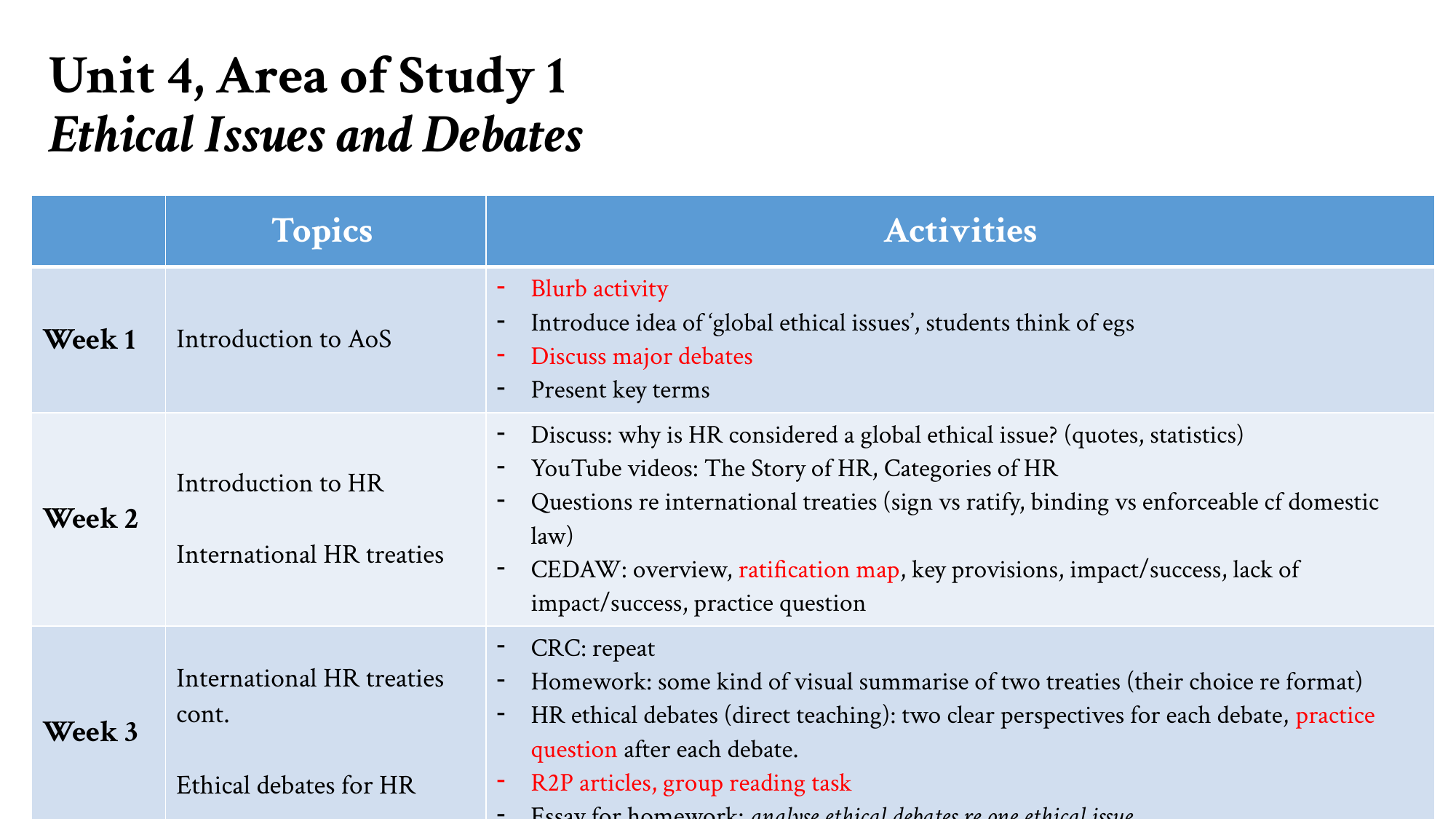

# Unit 4, Area of Study 1 Ethical Issues and Debates
|  | Topics | Activities |
| --- | --- | --- |
| Week 1 | Introduction to AoS | Blurb activity Introduce idea of ‘global ethical issues’, students think of egs Discuss major debates Present key terms |
| Week 2 | Introduction to HR International HR treaties | Discuss: why is HR considered a global ethical issue? (quotes, statistics) YouTube videos: The Story of HR, Categories of HR Questions re international treaties (sign vs ratify, binding vs enforceable cf domestic law) CEDAW: overview, ratification map, key provisions, impact/success, lack of impact/success, practice question |
| Week 3 | International HR treaties cont. Ethical debates for HR | CRC: repeat Homework: some kind of visual summarise of two treaties (their choice re format) HR ethical debates (direct teaching): two clear perspectives for each debate, practice question after each debate. R2P articles, group reading task Essay for homework: analyse ethical debates re one ethical issue |